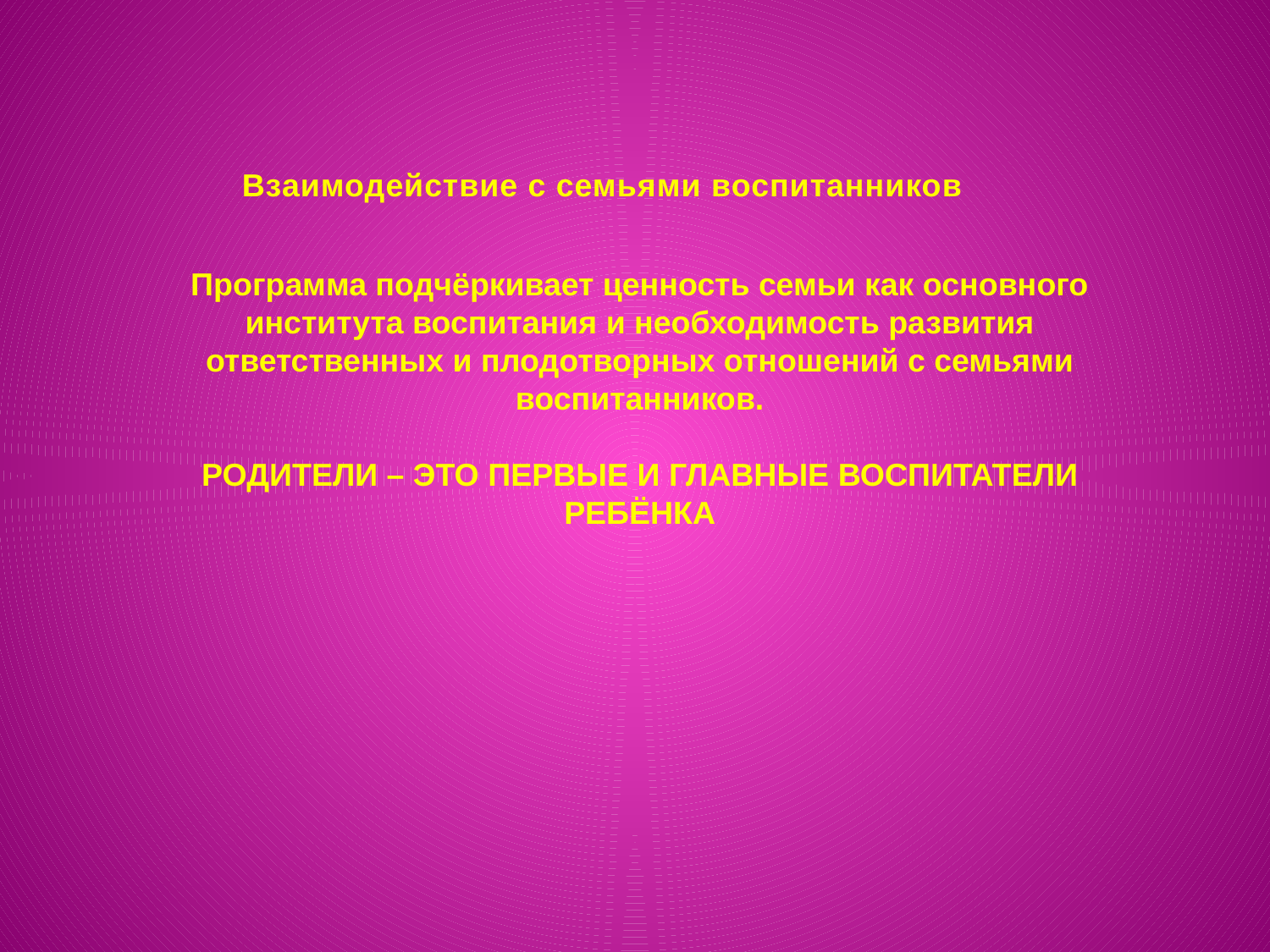

Взаимодействие с семьями воспитанников
Программа подчёркивает ценность семьи как основного института воспитания и необходимость развития ответственных и плодотворных отношений с семьями воспитанников.

РОДИТЕЛИ – ЭТО ПЕРВЫЕ И ГЛАВНЫЕ ВОСПИТАТЕЛИ РЕБЁНКА